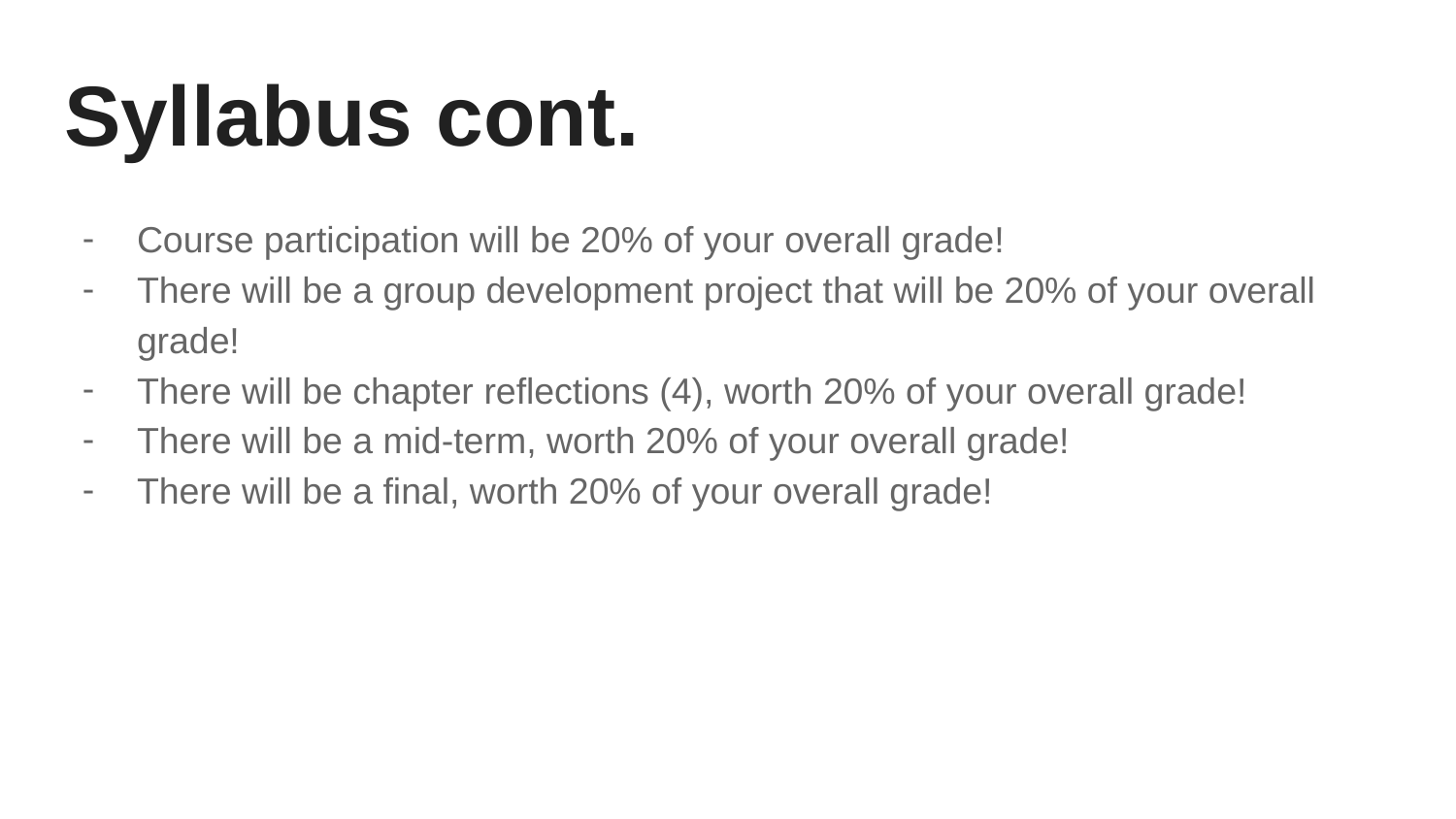

# Syllabus cont.
Course participation will be 20% of your overall grade!
There will be a group development project that will be 20% of your overall grade!
There will be chapter reflections (4), worth 20% of your overall grade!
There will be a mid-term, worth 20% of your overall grade!
There will be a final, worth 20% of your overall grade!